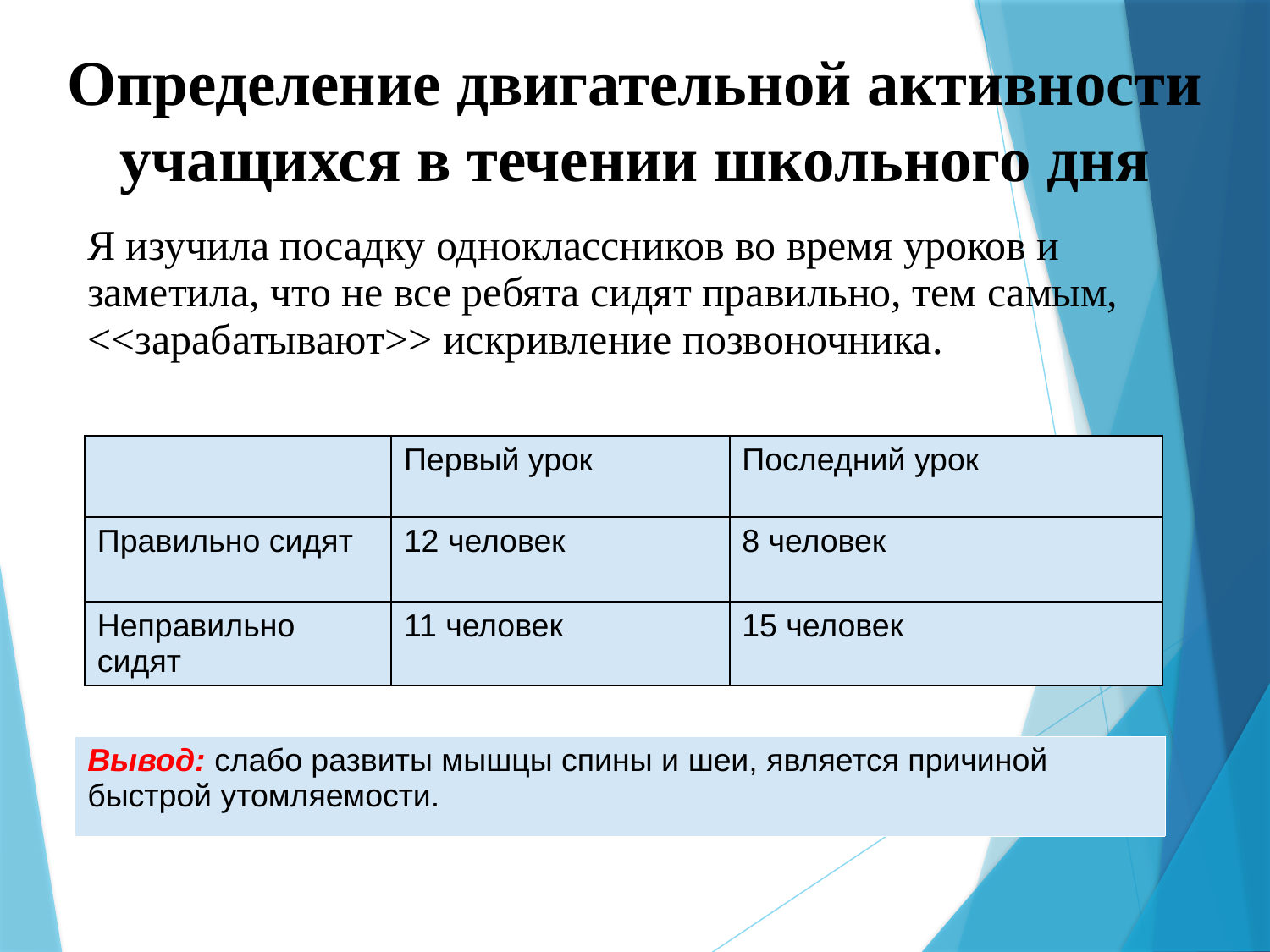

Определение двигательной активности учащихся в течении школьного дня
Я изучила посадку одноклассников во время уроков и заметила, что не все ребята сидят правильно, тем самым, <<зарабатывают>> искривление позвоночника.

|  | Первый урок | Последний урок |
| --- | --- | --- |
| Правильно сидят | 12 человек | 8 человек |
| Неправильно сидят | 11 человек | 15 человек |
| Вывод: слабо развиты мышцы спины и шеи, является причиной быстрой утомляемости. |
| --- |